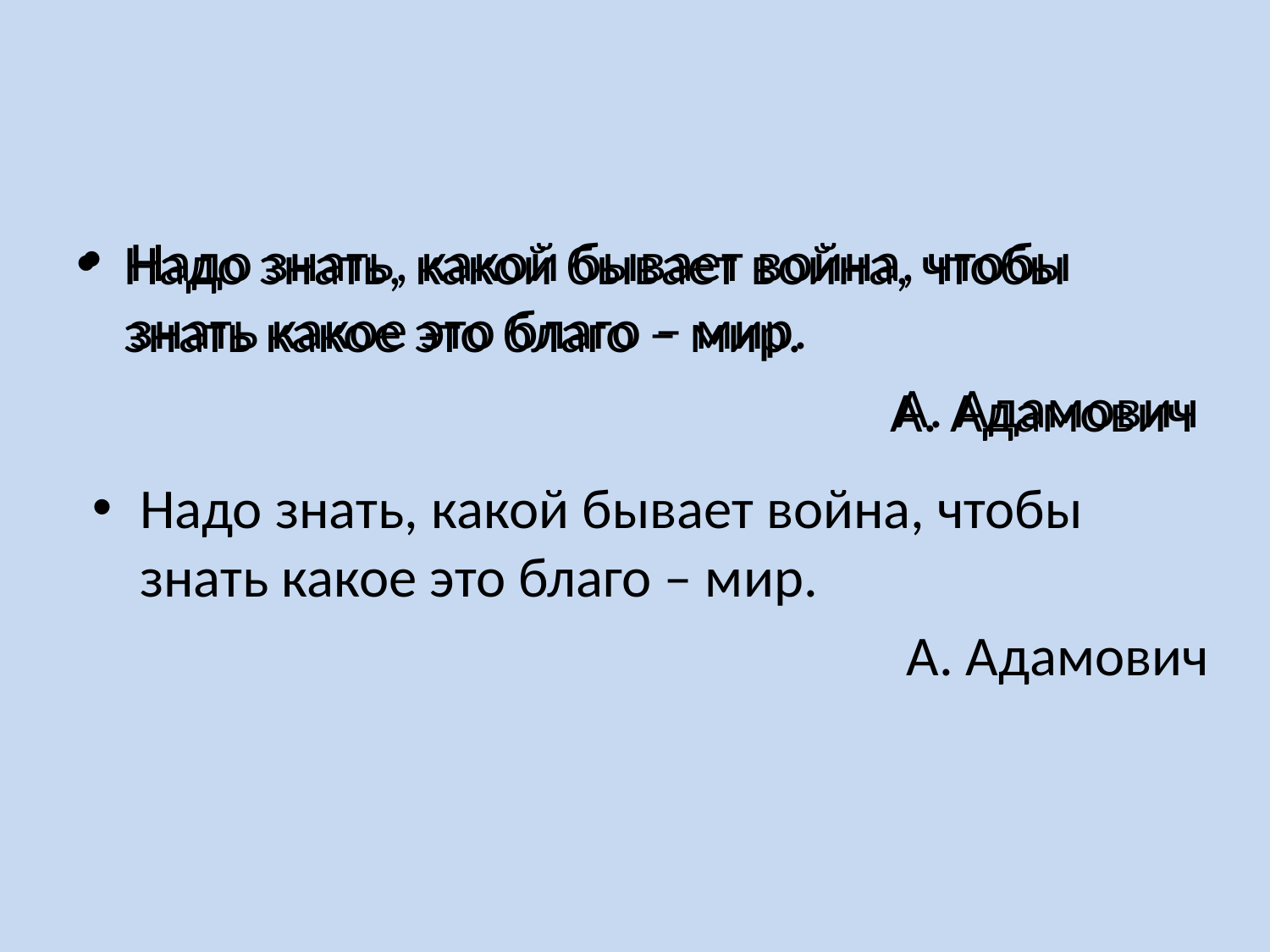

#
Надо знать, какой бывает война, чтобы знать какое это благо – мир.
А. Адамович
Надо знать, какой бывает война, чтобы знать какое это благо – мир.
А. Адамович
Надо знать, какой бывает война, чтобы знать какое это благо – мир.
А. Адамович